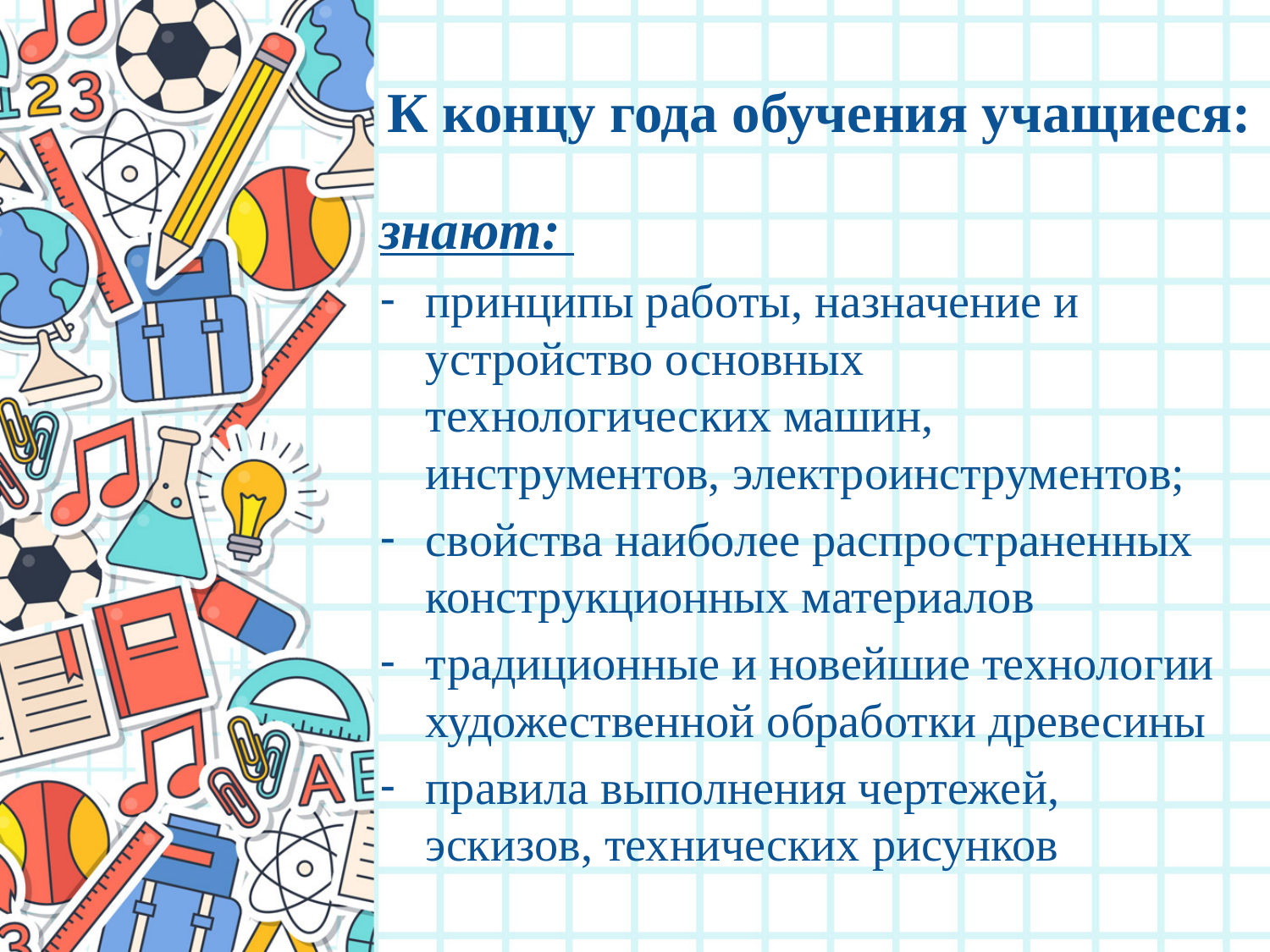

# К концу года обучения учащиеся:
знают:
принципы работы, назначение и устройство основных технологических машин, инструментов, электроинструментов;
свойства наиболее распространенных конструкционных материалов
традиционные и новейшие технологии художественной обработки древесины
правила выполнения чертежей, эскизов, технических рисунков